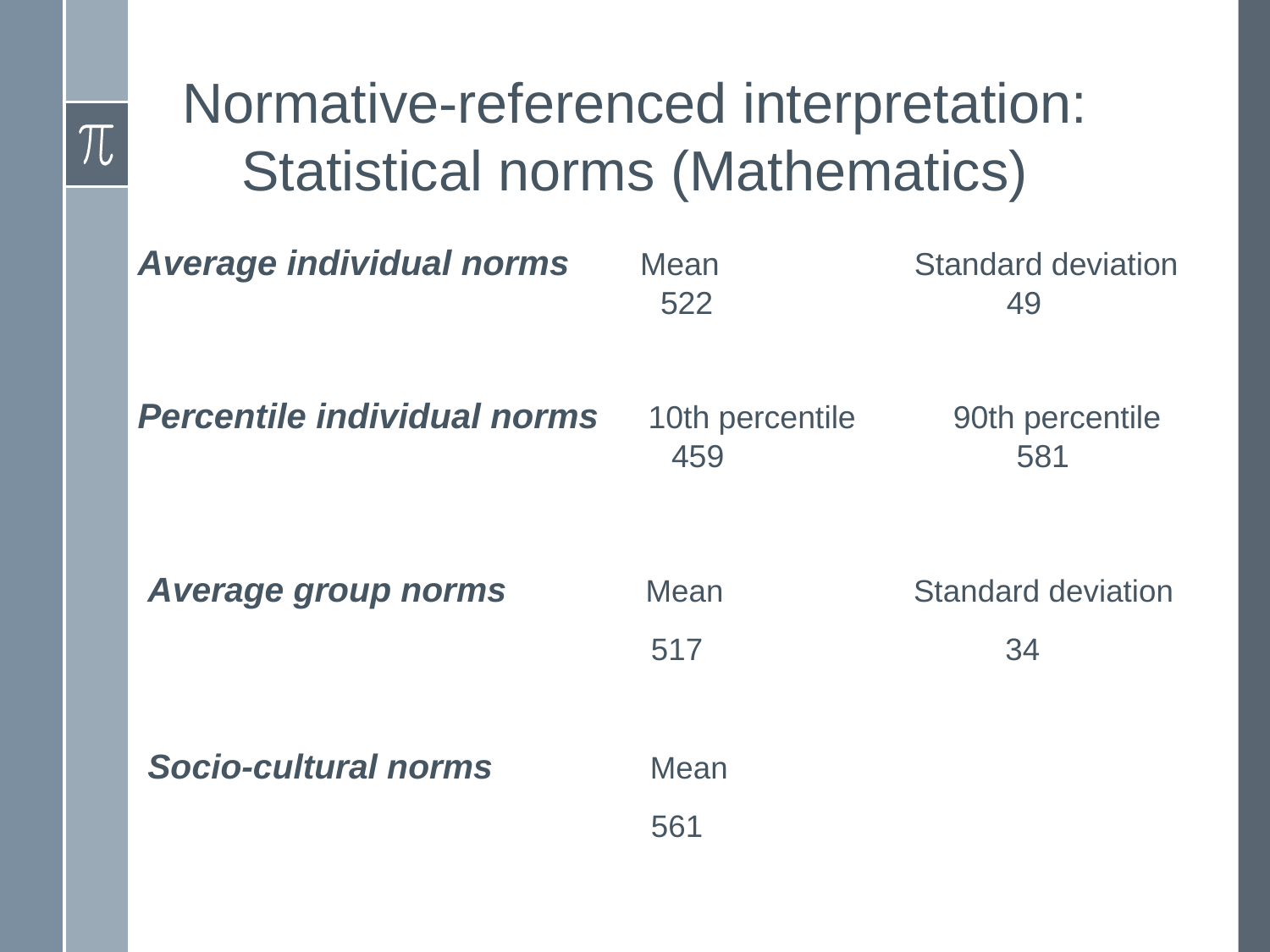

# Normative-referenced interpretation: Statistical norms (Mathematics)
Average individual norms        Mean                      Standard deviation
                                                                                               522                                 49

Percentile individual norms         10th percentile           90th percentile
                                                                                                 459                                 581
Average group norms                Mean                      Standard deviation
                                                          517                                   34

Socio-cultural norms                  Mean
                                                          561